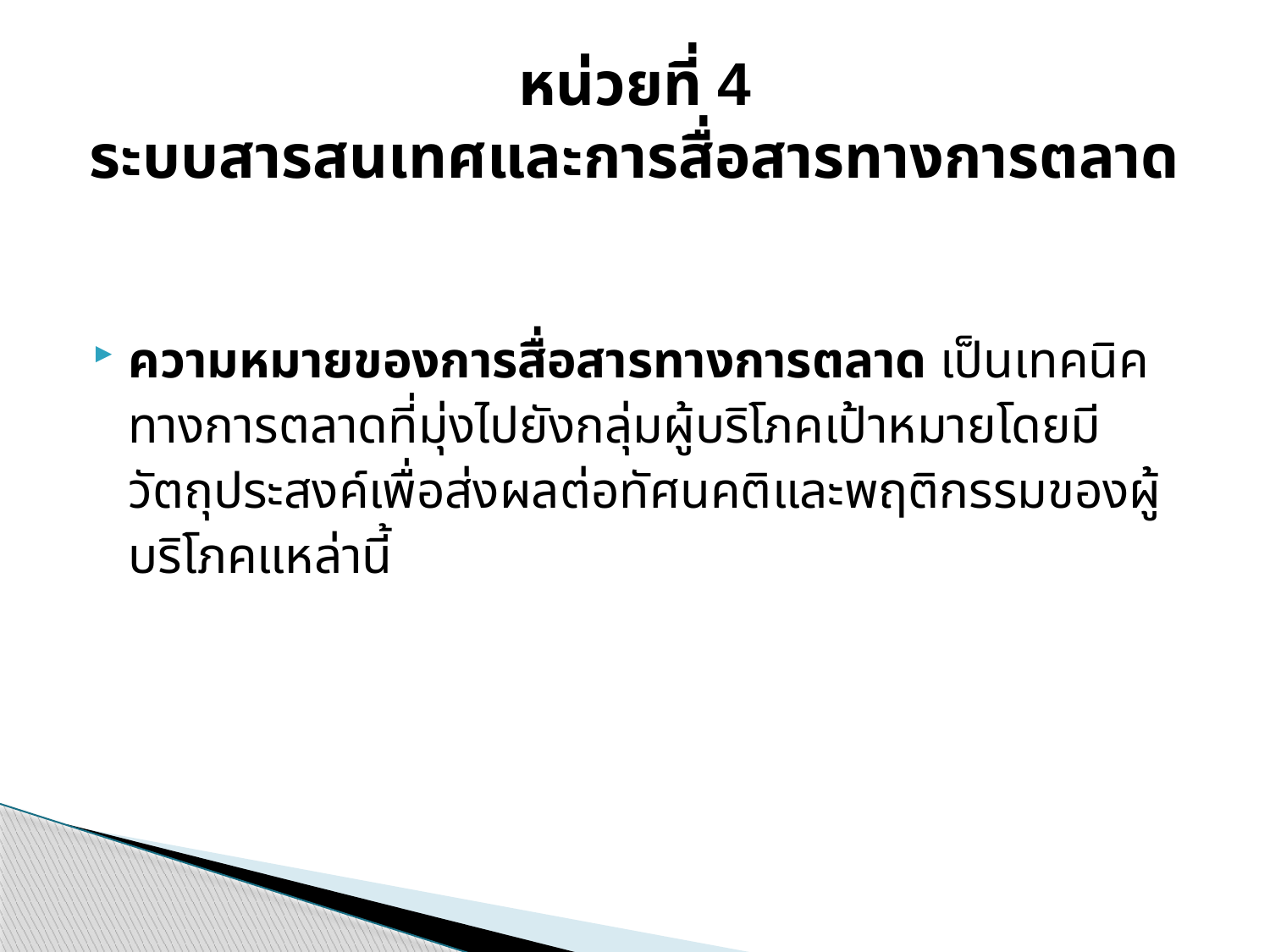

# หน่วยที่ 4 ระบบสารสนเทศและการสื่อสารทางการตลาด
ความหมายของการสื่อสารทางการตลาด เป็นเทคนิคทางการตลาดที่มุ่งไปยังกลุ่มผู้บริโภคเป้าหมายโดยมีวัตถุประสงค์เพื่อส่งผลต่อทัศนคติและพฤติกรรมของผู้บริโภคแหล่านี้